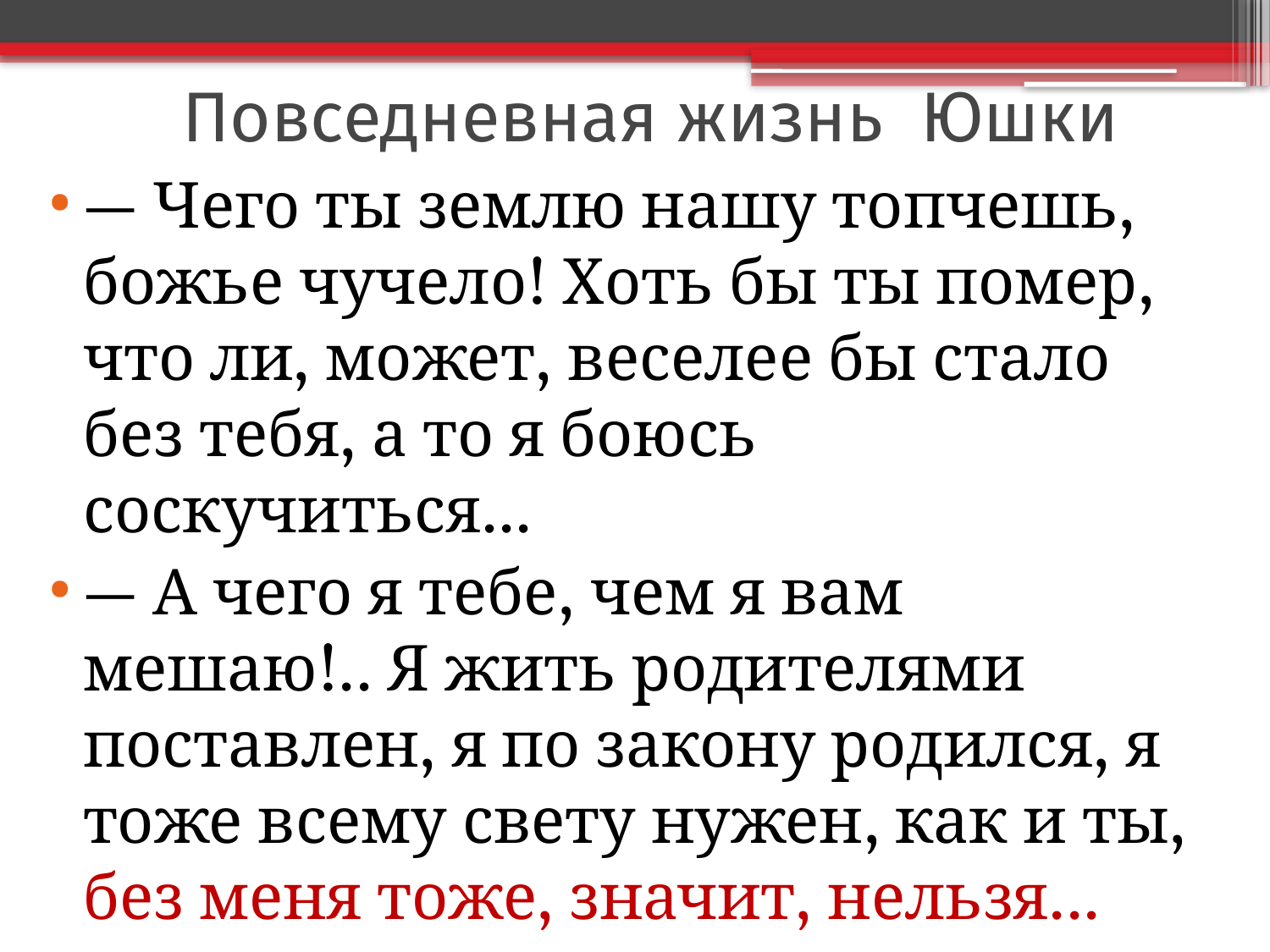

# Повседневная жизнь  Юшки
— Чего ты землю нашу топчешь, божье чучело! Хоть бы ты помер, что ли, может, веселее бы стало без тебя, а то я боюсь соскучиться...
— А чего я тебе, чем я вам мешаю!.. Я жить родителями поставлен, я по закону родился, я тоже всему свету нужен, как и ты, без меня тоже, значит, нельзя...